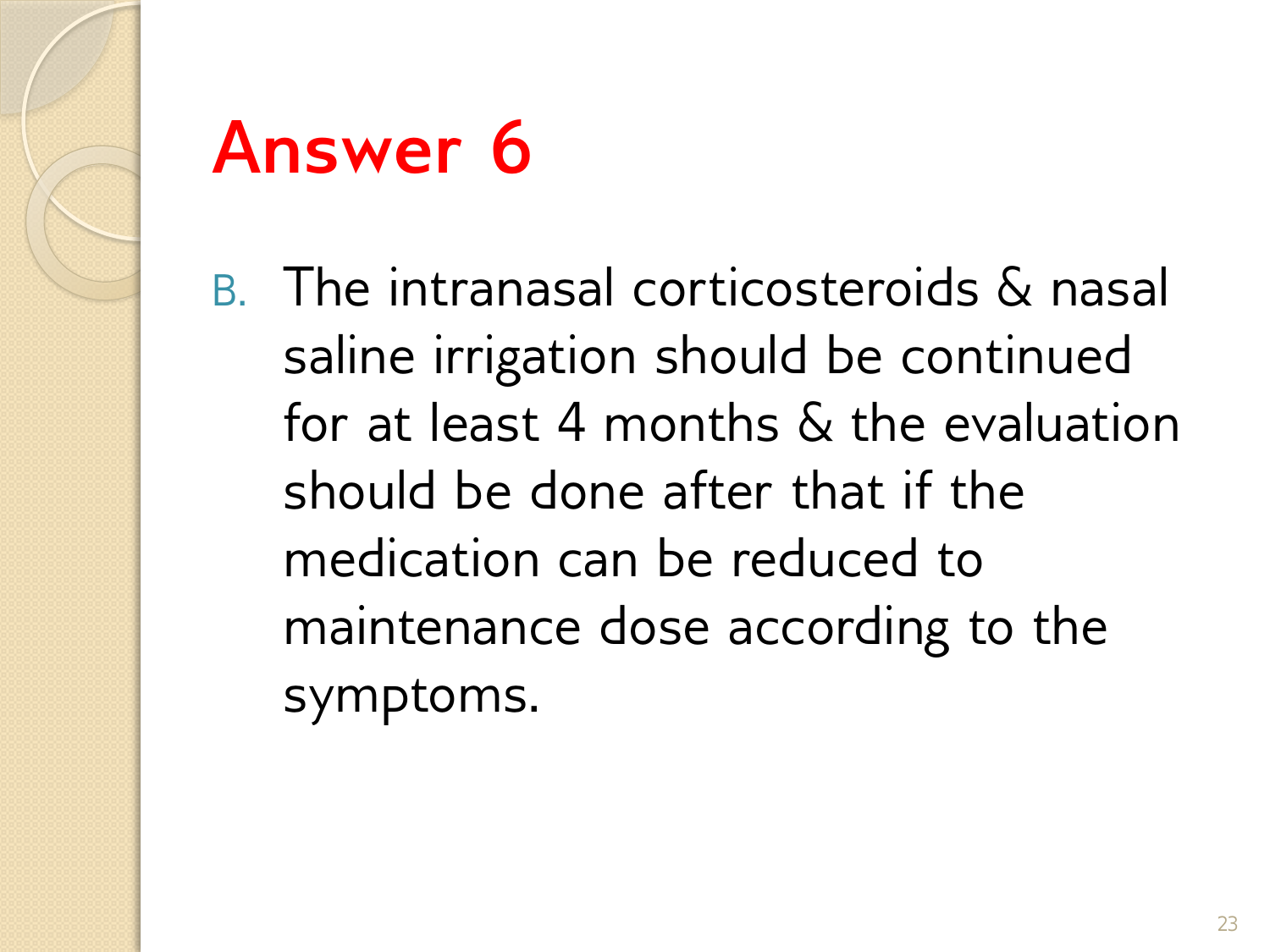

# Answer 6
The intranasal corticosteroids & nasal saline irrigation should be continued for at least 4 months & the evaluation should be done after that if the medication can be reduced to maintenance dose according to the symptoms.
23